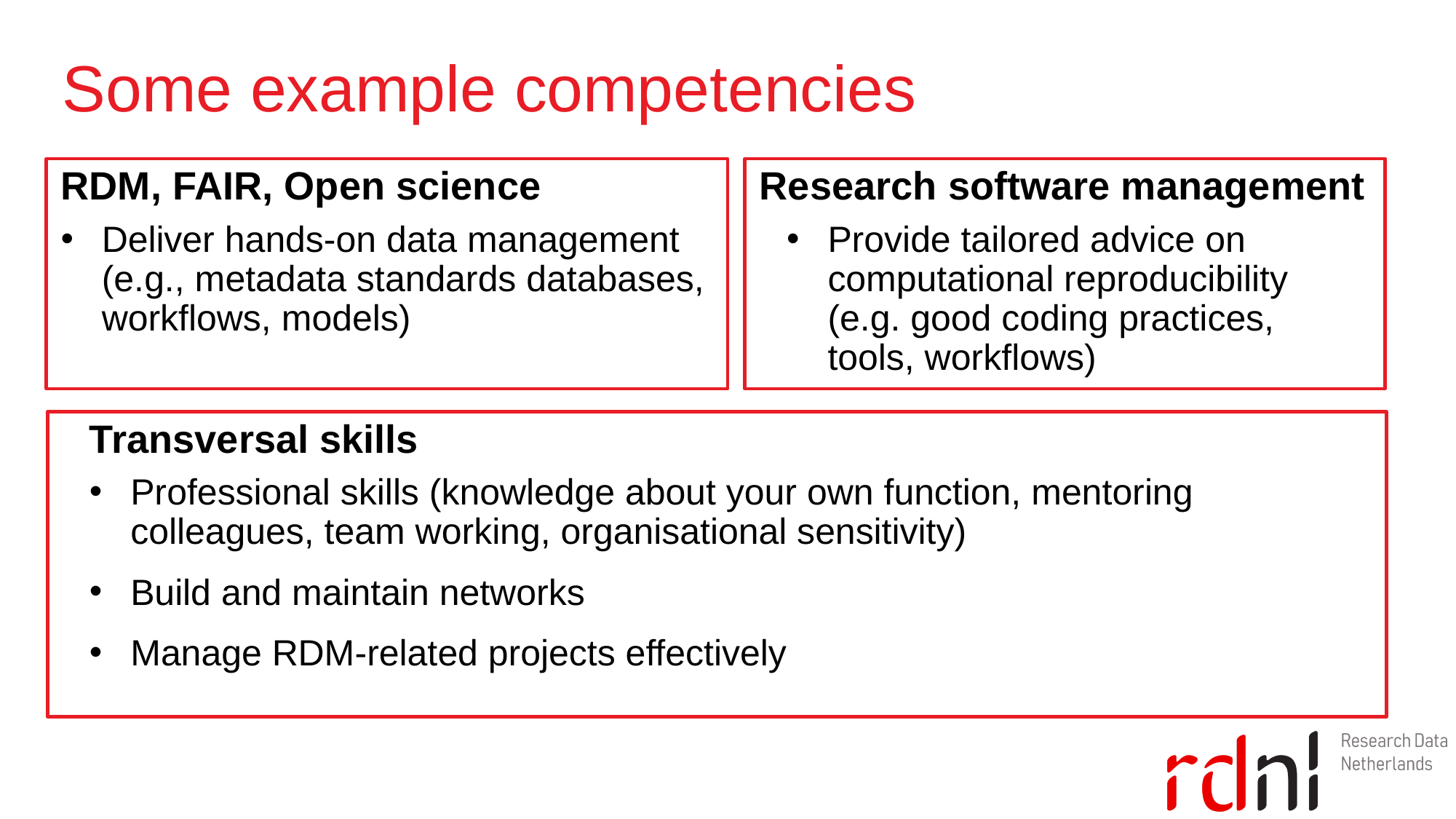

# Some example competencies
RDM, FAIR, Open science
Deliver hands-on data management (e.g., metadata standards databases, workflows, models)
Research software management
Provide tailored advice on computational reproducibility (e.g. good coding practices, tools, workflows)
Transversal skills
Professional skills (knowledge about your own function, mentoring colleagues, team working, organisational sensitivity)
Build and maintain networks
Manage RDM-related projects effectively